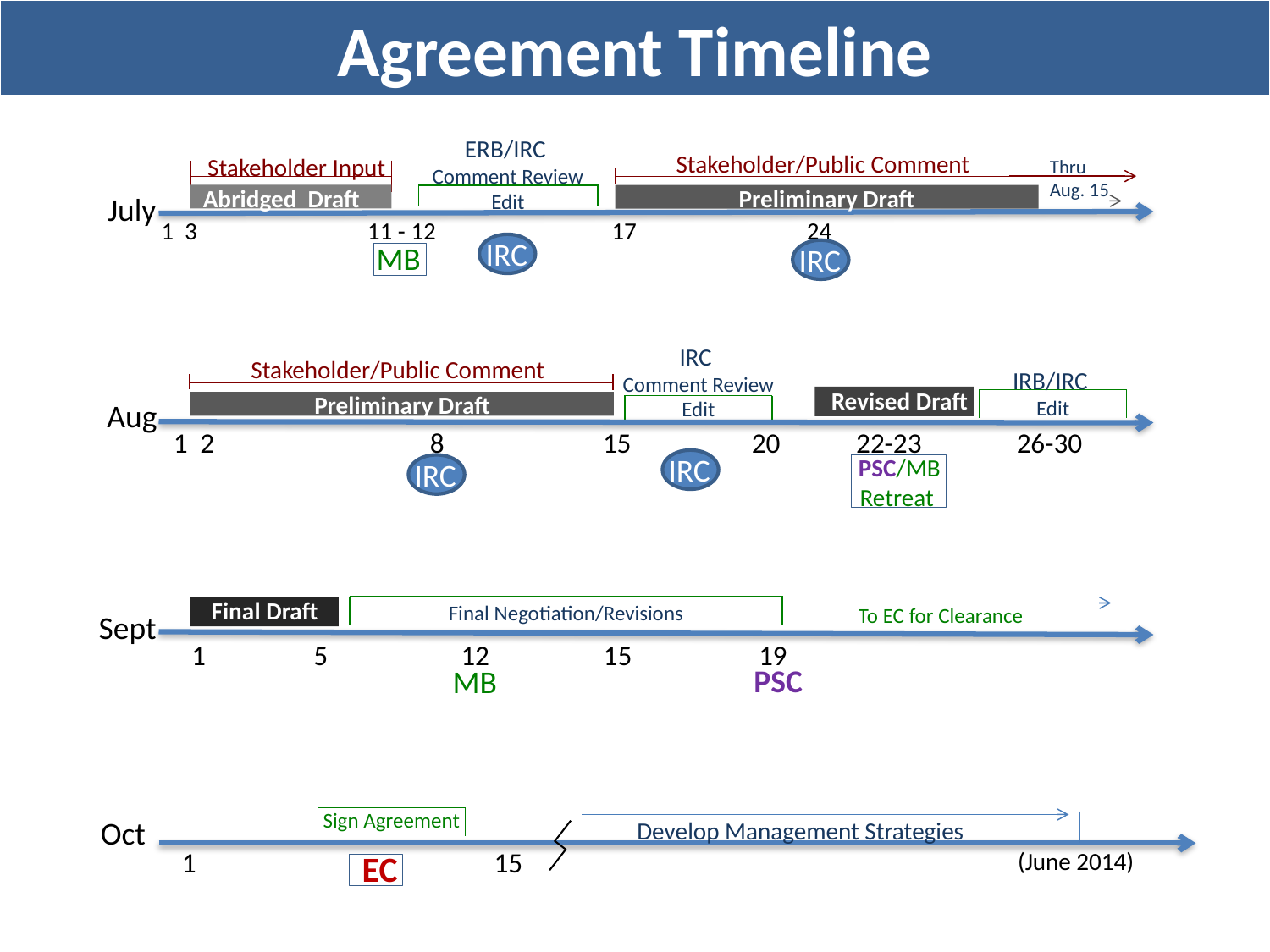

Agreement Timeline
ERB/IRC
Comment Review
Edit
 Stakeholder/Public Comment
 Stakeholder Input
Thru Aug. 15
Draft
Preliminary Draft

Abridged  Draft

July
1  3                               11 - 12                                17                               24
IRC
MB

IRC

IRC
Comment Review
Edit
 Stakeholder/Public Comment
IRB/IRC
Edit
Revised Draft

Draft
Preliminary Draft

Aug
1  2                                  8                         15                   20            22-23               26-30
IRC
PSC/MB
Retreat
IRC

Final Draft

Final Negotiation/Revisions
To EC for Clearance
Sept
1                 5                     12                  15                    19
PSC
MB
Sign Agreement
Oct
Develop Management Strategies
1                                               15
(June 2014)
EC